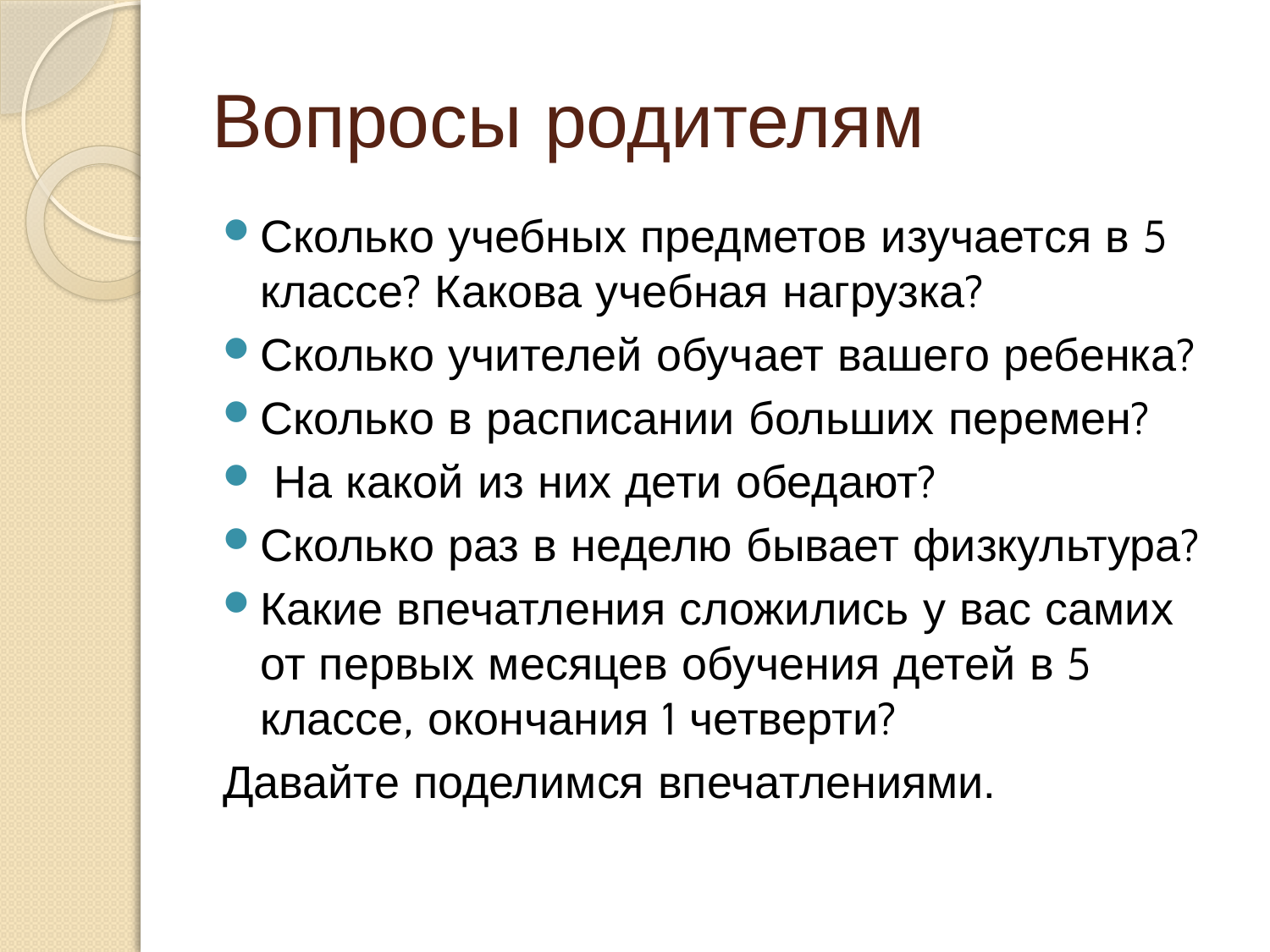

# Вопросы родителям
Сколько учебных предметов изучается в 5 классе? Какова учебная нагрузка?
Сколько учителей обучает вашего ребенка?
Сколько в расписании больших перемен?
 На какой из них дети обедают?
Сколько раз в неделю бывает физкультура?
Какие впечатления сложились у вас самих от первых месяцев обучения детей в 5 классе, окончания 1 четверти?
Давайте поделимся впечатлениями.